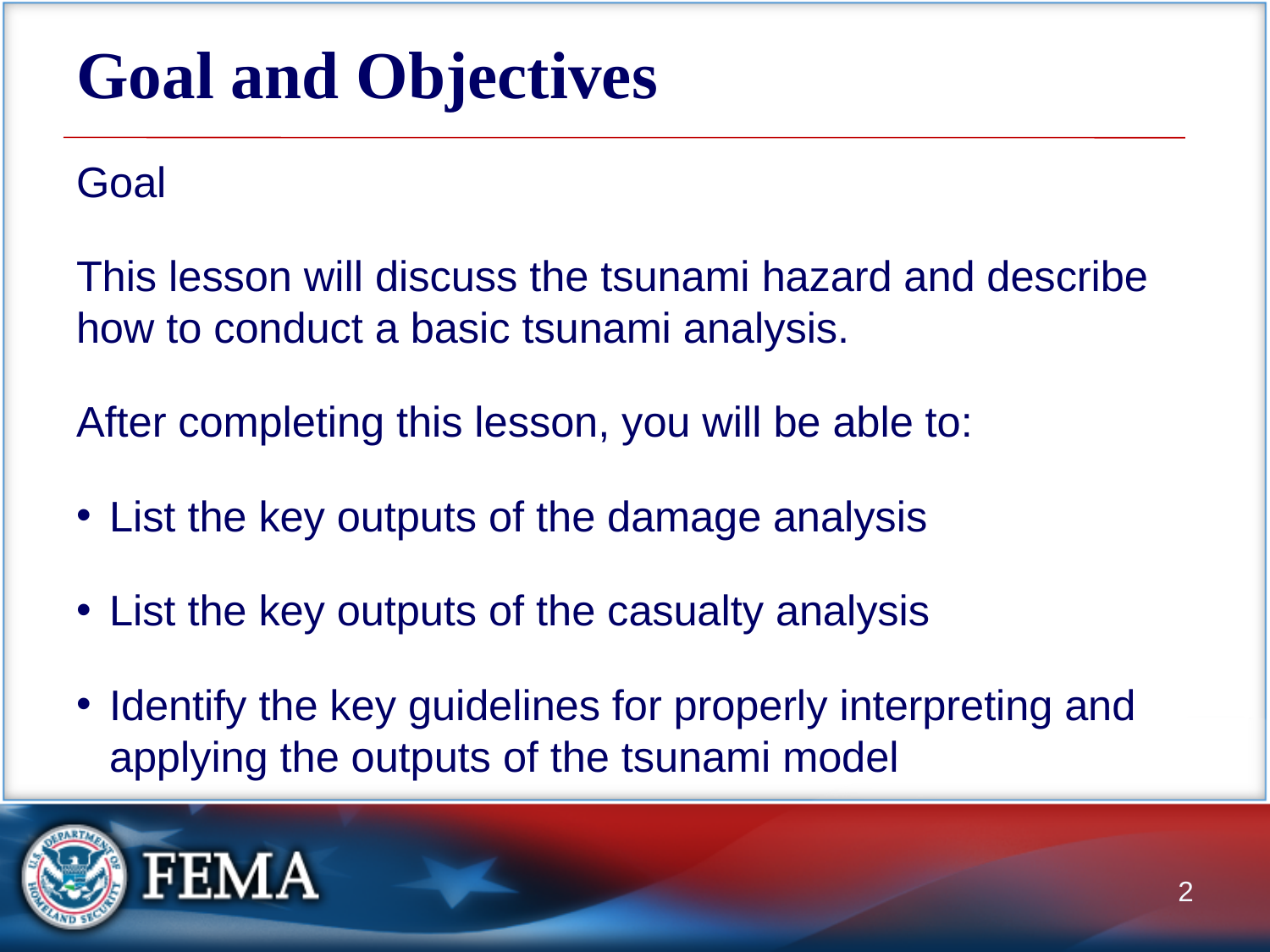

# Goal and Objectives
Goal
This lesson will discuss the tsunami hazard and describe how to conduct a basic tsunami analysis.
After completing this lesson, you will be able to:
List the key outputs of the damage analysis
List the key outputs of the casualty analysis
Identify the key guidelines for properly interpreting and applying the outputs of the tsunami model
2